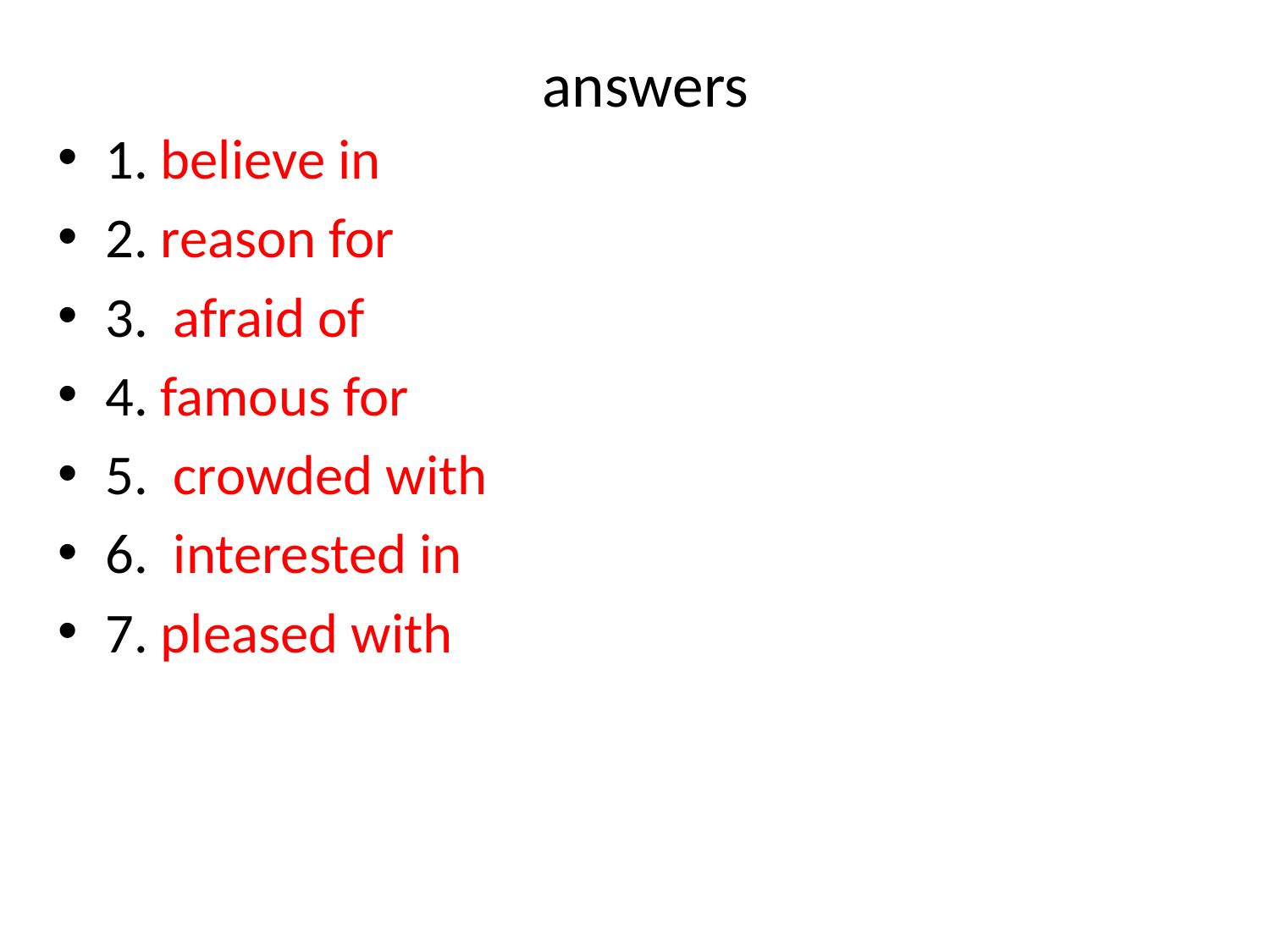

# answers
1. believe in
2. reason for
3.  afraid of
4. famous for
5.  crowded with
6.  interested in
7. pleased with